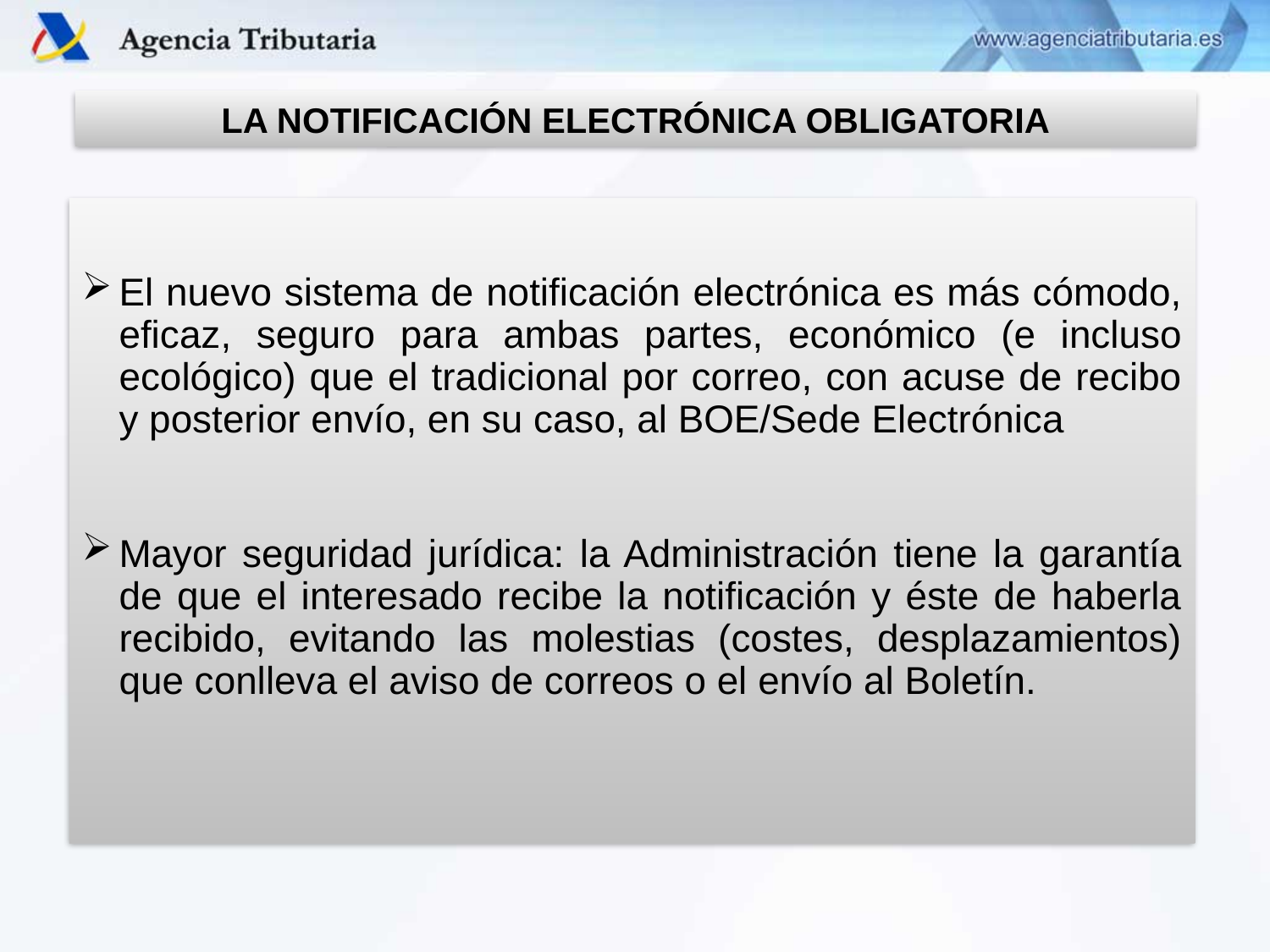

LA NOTIFICACIÓN ELECTRÓNICA OBLIGATORIA

El nuevo sistema de notificación electrónica es más cómodo, eficaz, seguro para ambas partes, económico (e incluso ecológico) que el tradicional por correo, con acuse de recibo y posterior envío, en su caso, al BOE/Sede Electrónica

Mayor seguridad jurídica: la Administración tiene la garantía de que el interesado recibe la notificación y éste de haberla recibido, evitando las molestias (costes, desplazamientos) que conlleva el aviso de correos o el envío al Boletín.